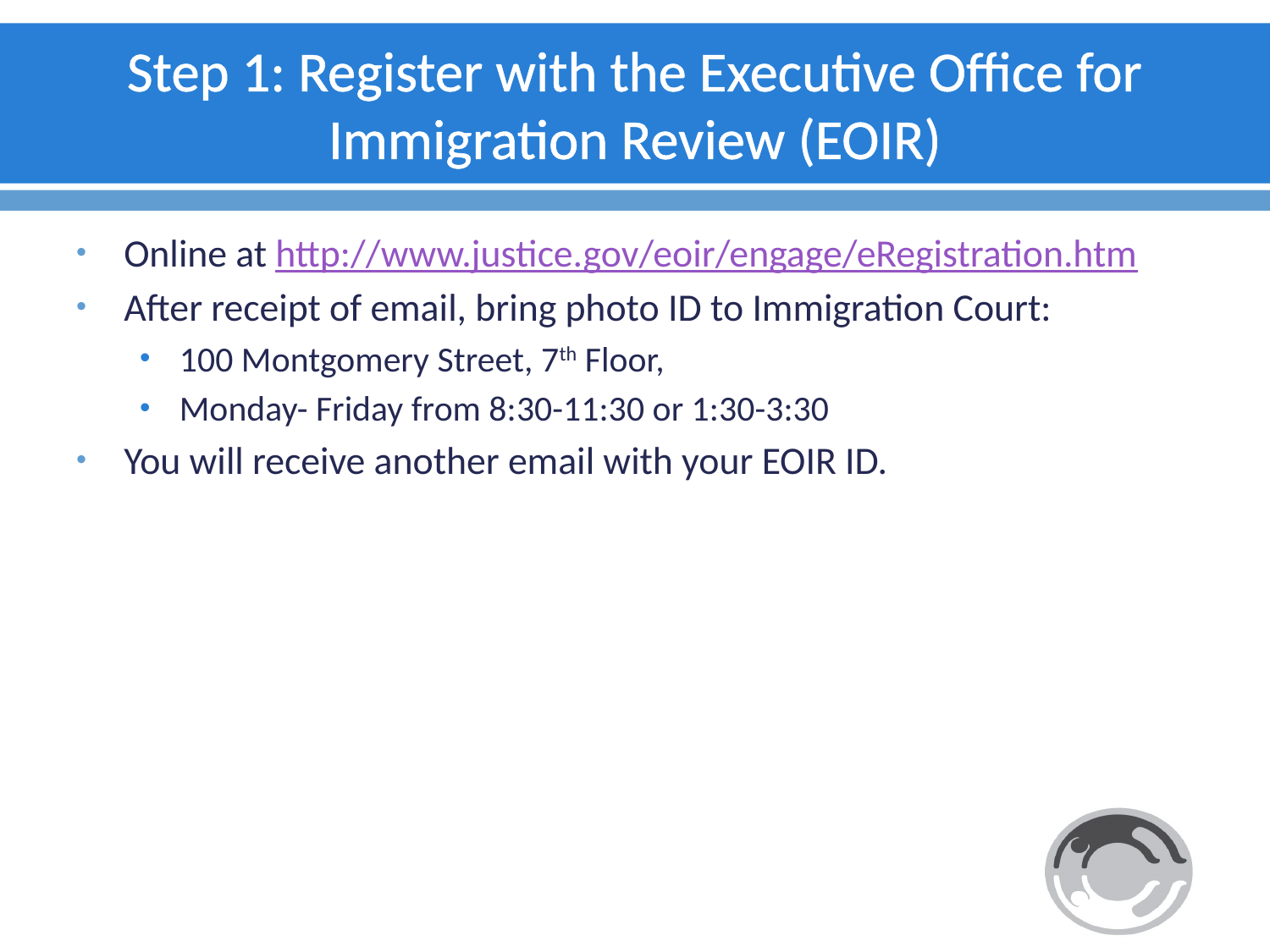

# Step 1: Register with the Executive Office for Immigration Review (EOIR)
Online at http://www.justice.gov/eoir/engage/eRegistration.htm
After receipt of email, bring photo ID to Immigration Court:
100 Montgomery Street, 7th Floor,
Monday- Friday from 8:30-11:30 or 1:30-3:30
You will receive another email with your EOIR ID.